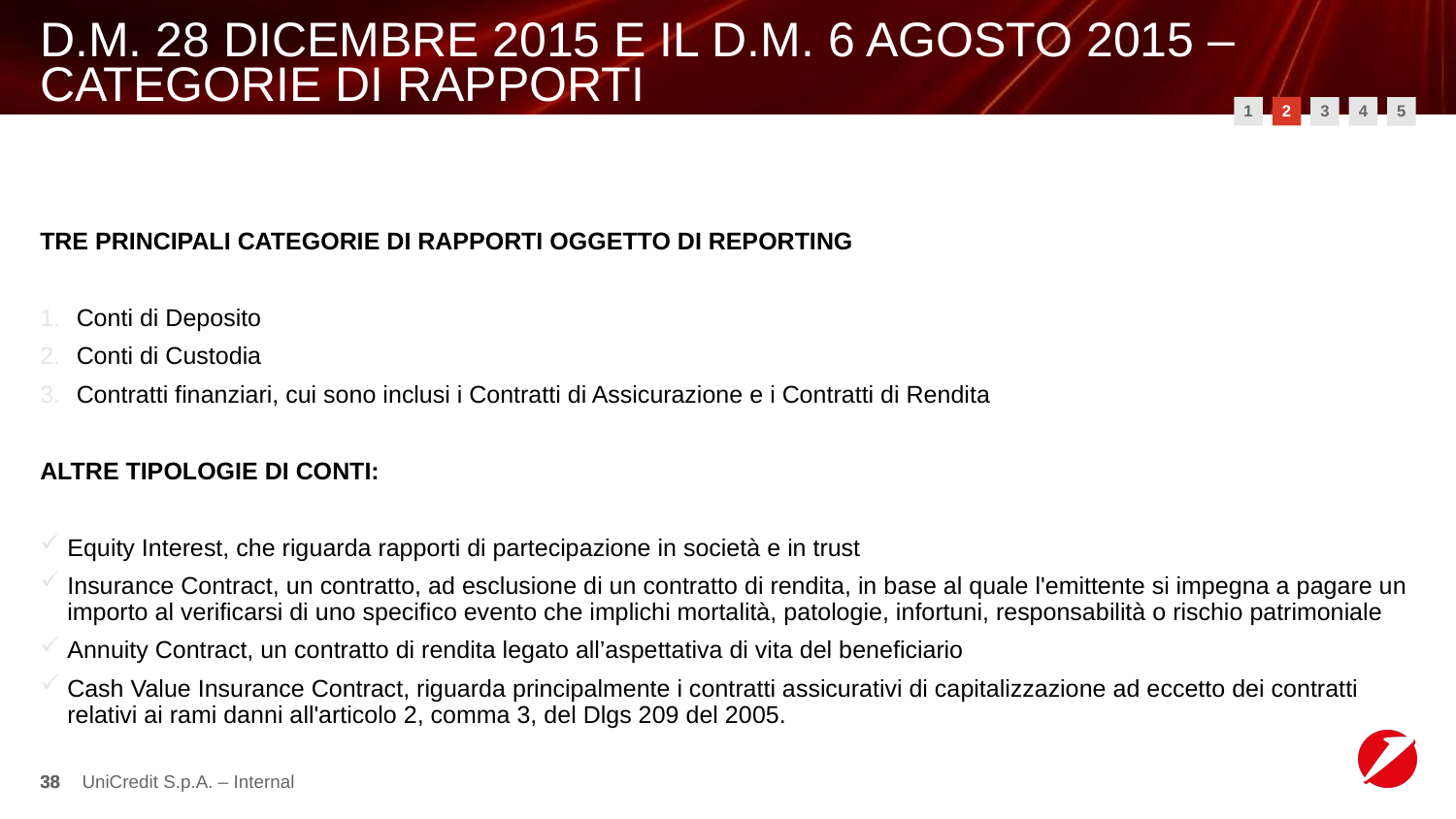

# D.M. 28 DICEMBRE 2015 E IL D.M. 6 AGOSTO 2015 – CATEGORIE DI RAPPORTI
1
2
4
3
5

TRE PRINCIPALI CATEGORIE DI RAPPORTI OGGETTO DI REPORTING

Conti di Deposito
Conti di Custodia
Contratti finanziari, cui sono inclusi i Contratti di Assicurazione e i Contratti di Rendita

ALTRE TIPOLOGIE DI CONTI:

Equity Interest, che riguarda rapporti di partecipazione in società e in trust
Insurance Contract, un contratto, ad esclusione di un contratto di rendita, in base al quale l'emittente si impegna a pagare un importo al verificarsi di uno specifico evento che implichi mortalità, patologie, infortuni, responsabilità o rischio patrimoniale
Annuity Contract, un contratto di rendita legato all’aspettativa di vita del beneficiario
Cash Value Insurance Contract, riguarda principalmente i contratti assicurativi di capitalizzazione ad eccetto dei contratti relativi ai rami danni all'articolo 2, comma 3, del Dlgs 209 del 2005.

UniCredit S.p.A. – Internal